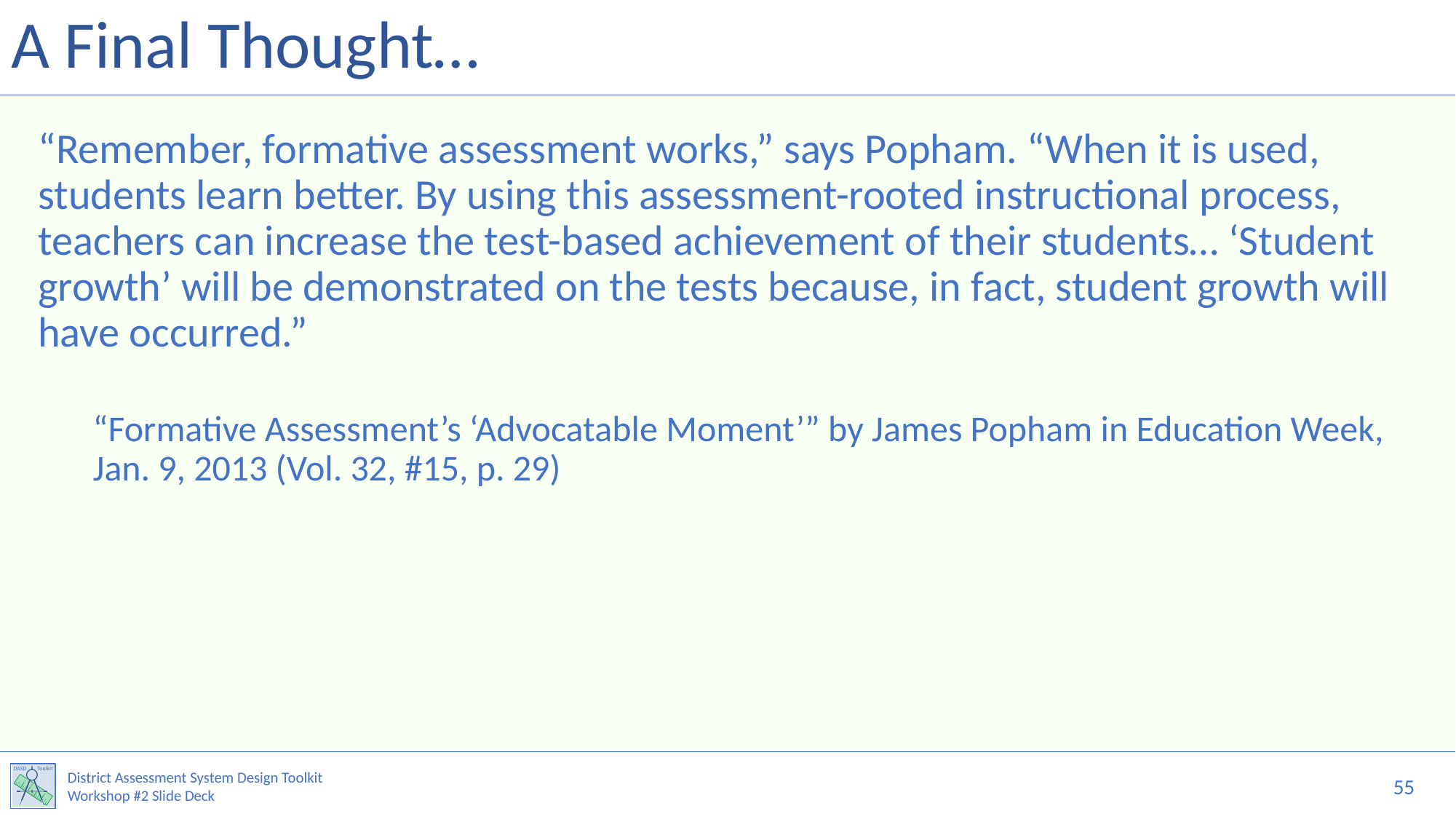

# A Final Thought…
“Remember, formative assessment works,” says Popham. “When it is used, students learn better. By using this assessment-rooted instructional process, teachers can increase the test-based achievement of their students… ‘Student growth’ will be demonstrated on the tests because, in fact, student growth will have occurred.”

“Formative Assessment’s ‘Advocatable Moment’” by James Popham in Education Week, Jan. 9, 2013 (Vol. 32, #15, p. 29)